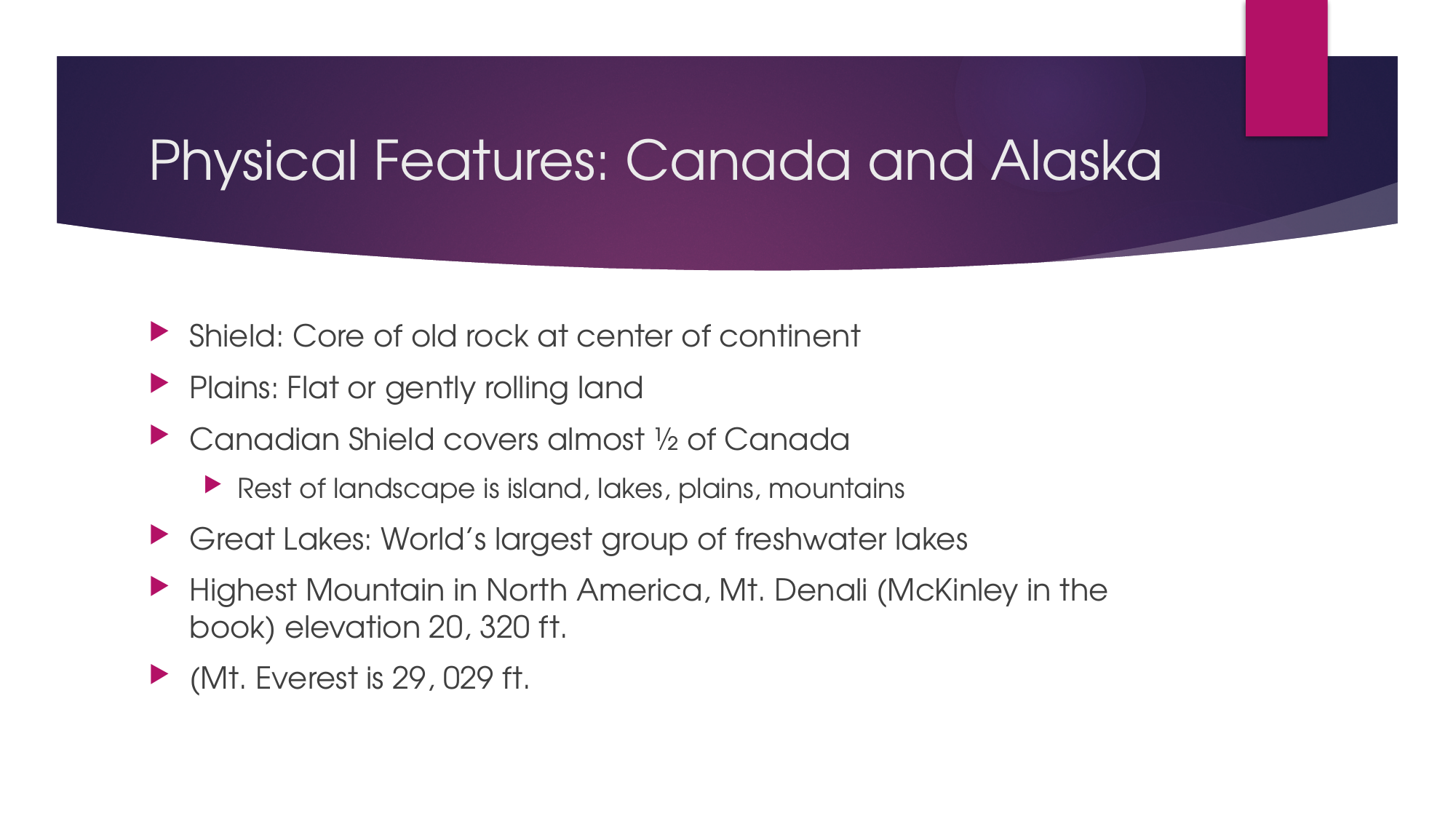

# Physical Features: Canada and Alaska
Shield: Core of old rock at center of continent
Plains: Flat or gently rolling land
Canadian Shield covers almost ½ of Canada
Rest of landscape is island, lakes, plains, mountains
Great Lakes: World’s largest group of freshwater lakes
Highest Mountain in North America, Mt. Denali (McKinley in the book) elevation 20, 320 ft.
(Mt. Everest is 29, 029 ft.